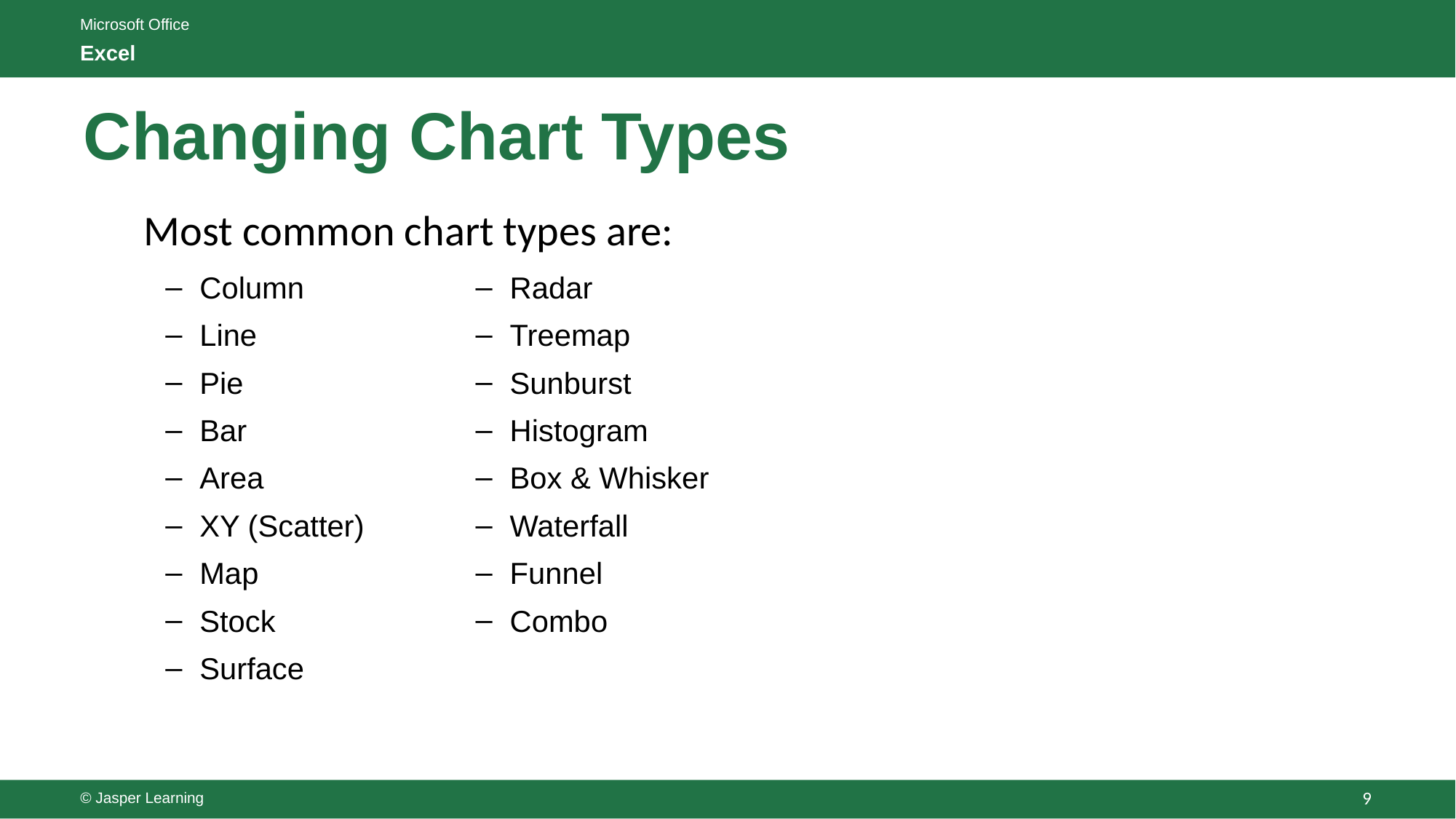

# Changing Chart Types
Most common chart types are:

Column
Line
Pie
Bar
Area
XY (Scatter)
Map
Stock
Surface

Radar
Treemap
Sunburst
Histogram
Box & Whisker
Waterfall
Funnel
Combo
© Jasper Learning
9